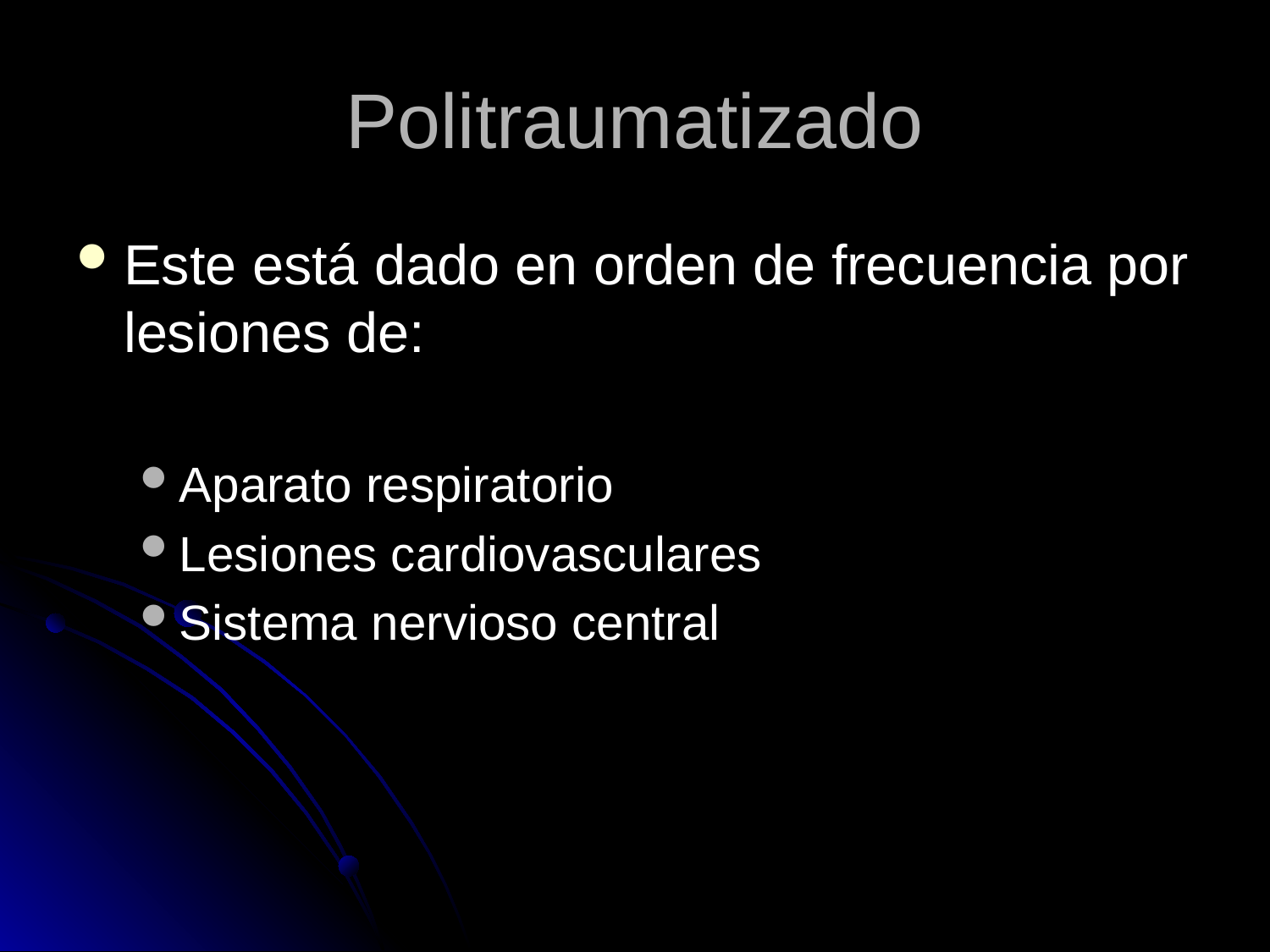

# Politraumatizado
Este está dado en orden de frecuencia por lesiones de:

Aparato respiratorio
Lesiones cardiovasculares
Sistema nervioso central